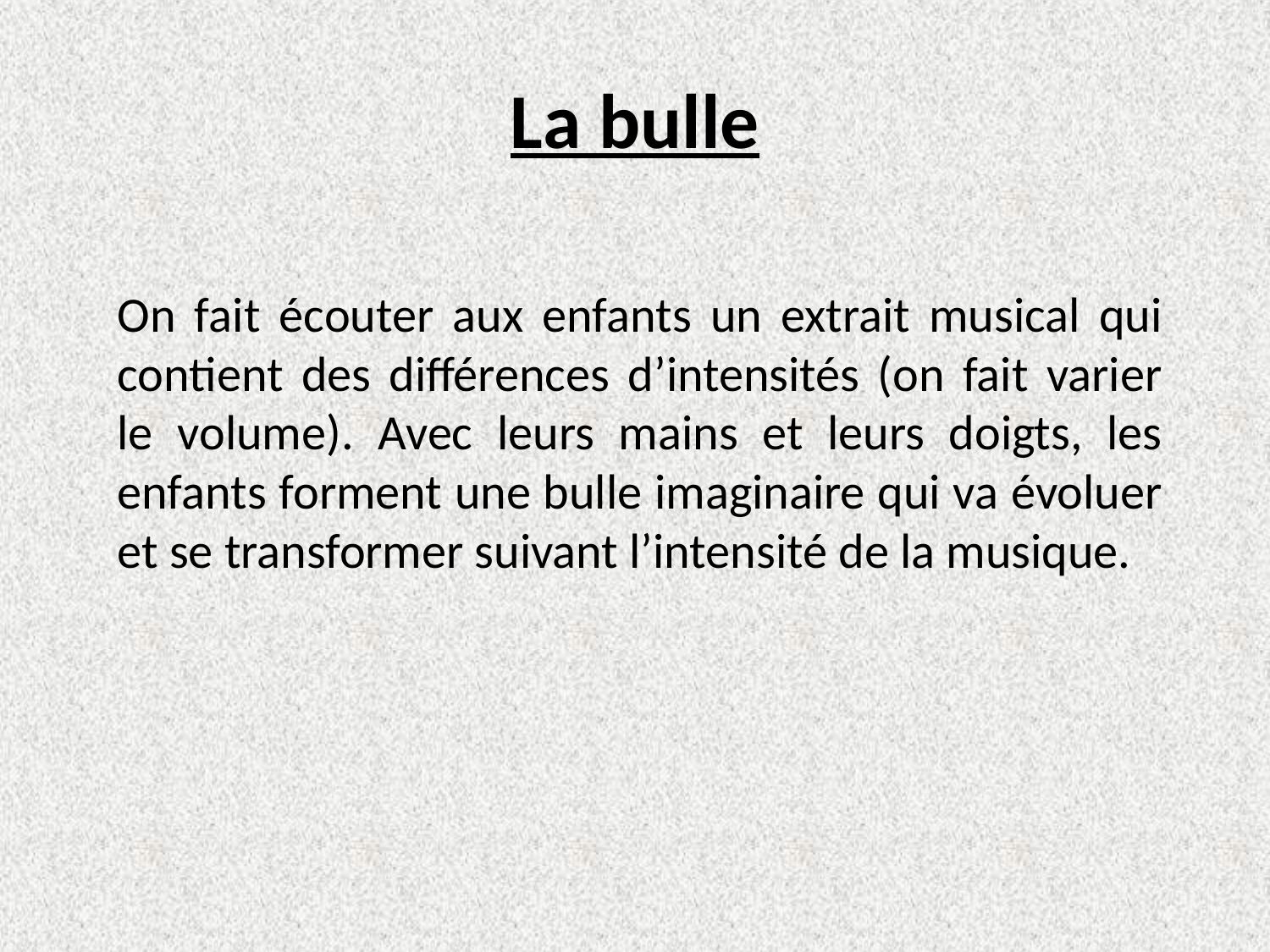

# La bulle
On fait écouter aux enfants un extrait musical qui contient des différences d’intensités (on fait varier le volume). Avec leurs mains et leurs doigts, les enfants forment une bulle imaginaire qui va évoluer et se transformer suivant l’intensité de la musique.